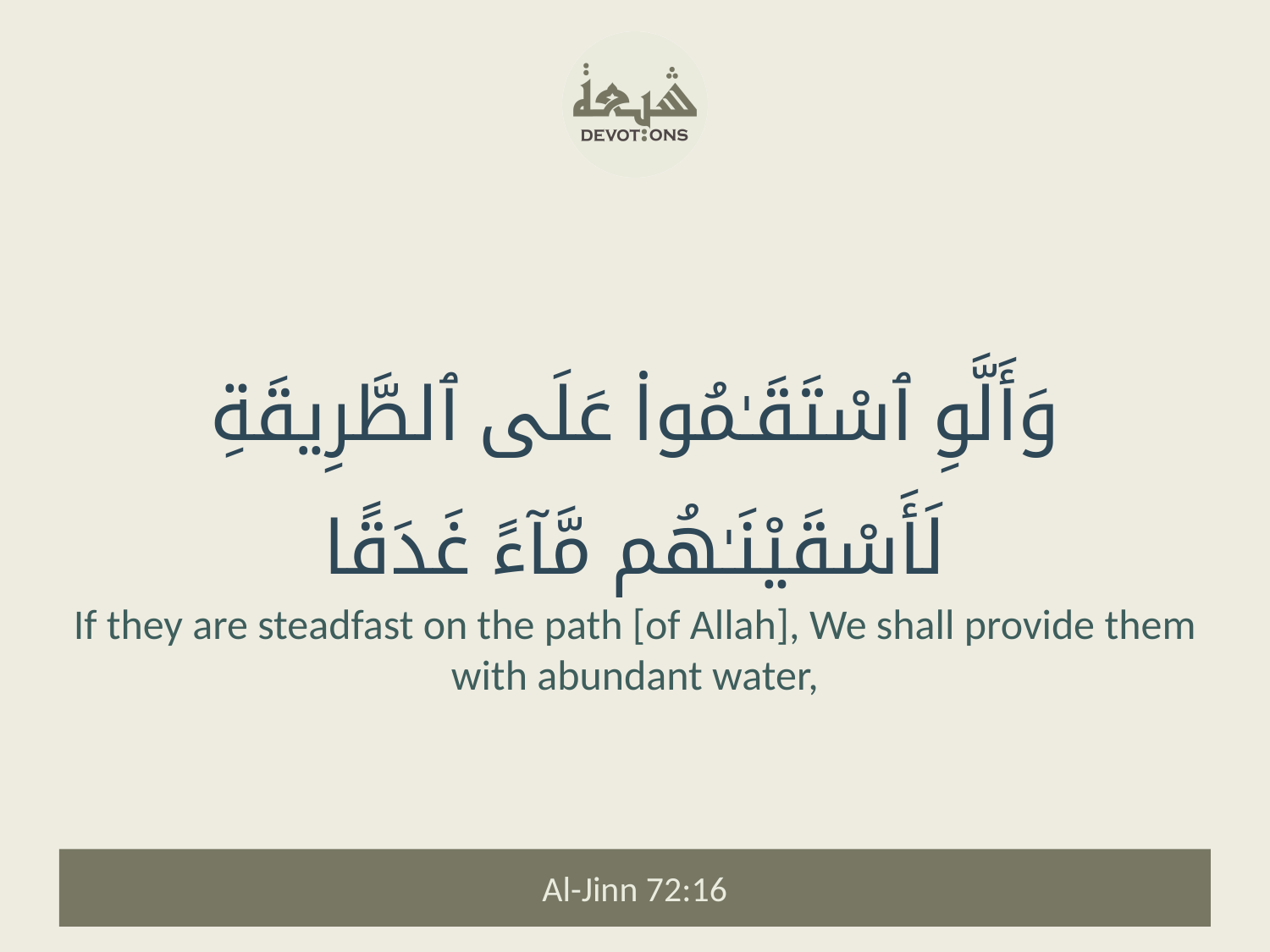

وَأَلَّوِ ٱسْتَقَـٰمُوا۟ عَلَى ٱلطَّرِيقَةِ لَأَسْقَيْنَـٰهُم مَّآءً غَدَقًا
If they are steadfast on the path [of Allah], We shall provide them with abundant water,
Al-Jinn 72:16